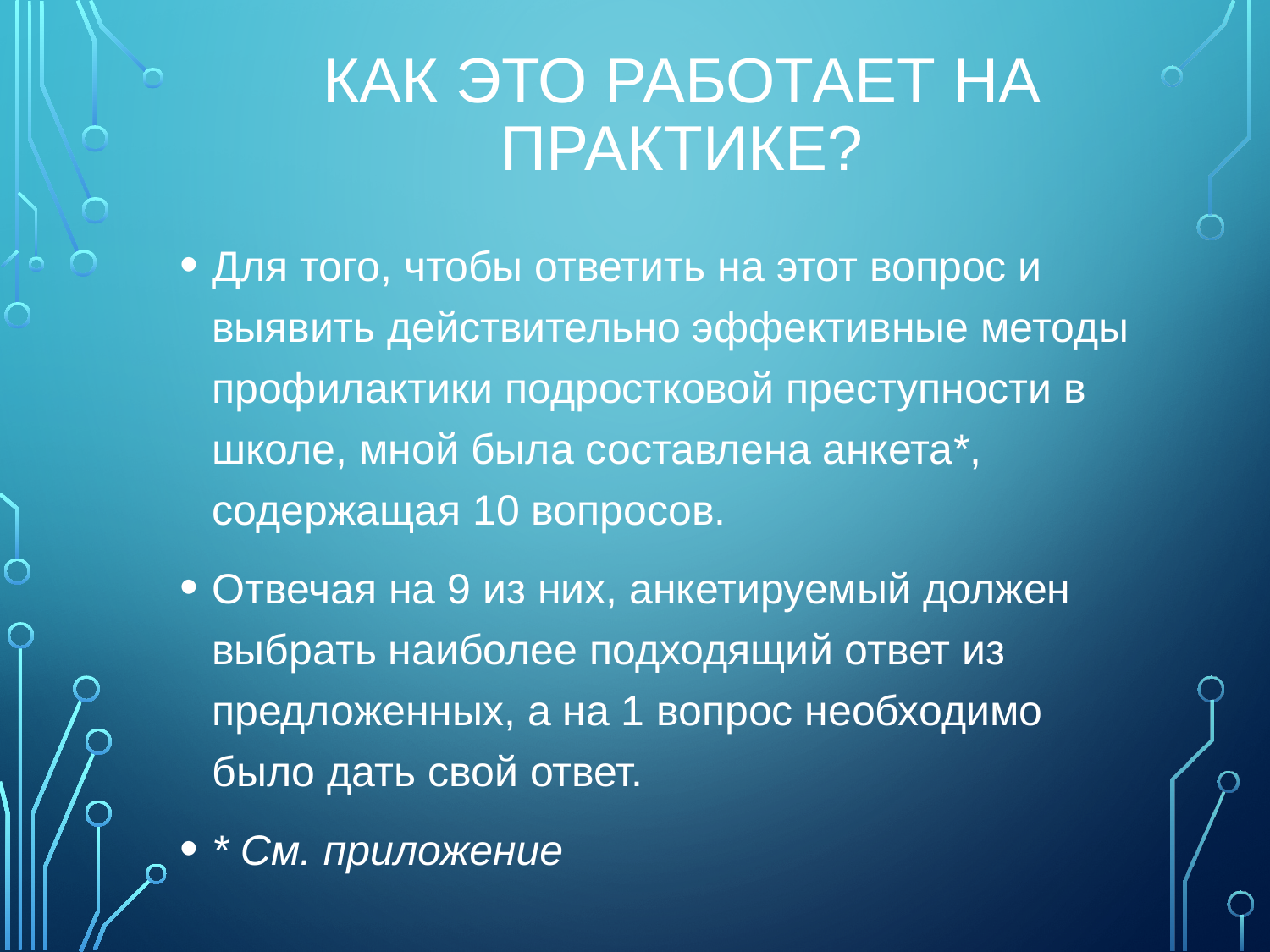

# Как это работает на практике?
Для того, чтобы ответить на этот вопрос и выявить действительно эффективные методы профилактики подростковой преступности в школе, мной была составлена анкета*, содержащая 10 вопросов.
Отвечая на 9 из них, анкетируемый должен выбрать наиболее подходящий ответ из предложенных, а на 1 вопрос необходимо было дать свой ответ.
* См. приложение